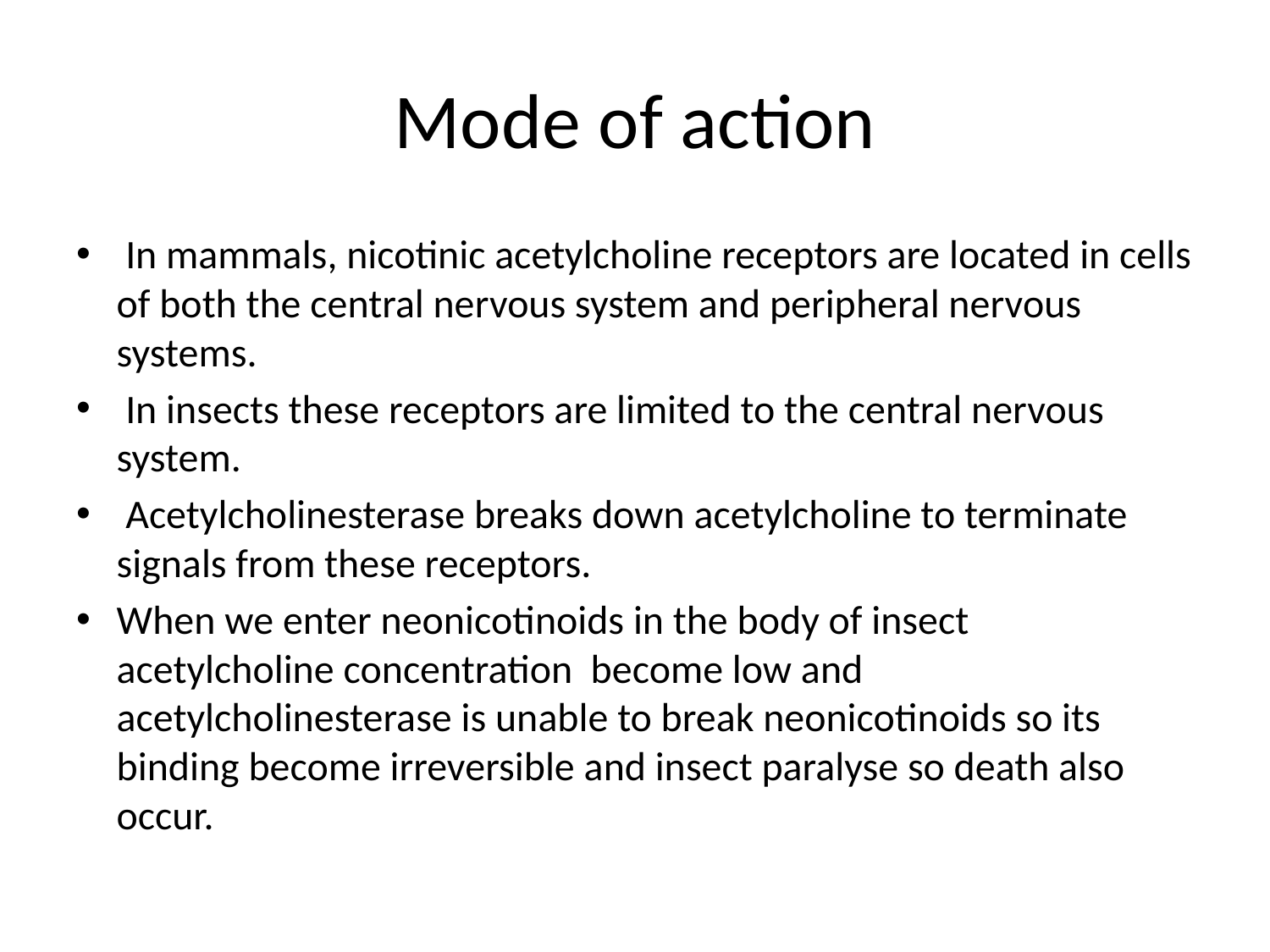

# Mode of action
 In mammals, nicotinic acetylcholine receptors are located in cells of both the central nervous system and peripheral nervous systems.
 In insects these receptors are limited to the central nervous system.
 Acetylcholinesterase breaks down acetylcholine to terminate signals from these receptors.
When we enter neonicotinoids in the body of insect acetylcholine concentration  become low and acetylcholinesterase is unable to break neonicotinoids so its binding become irreversible and insect paralyse so death also occur.